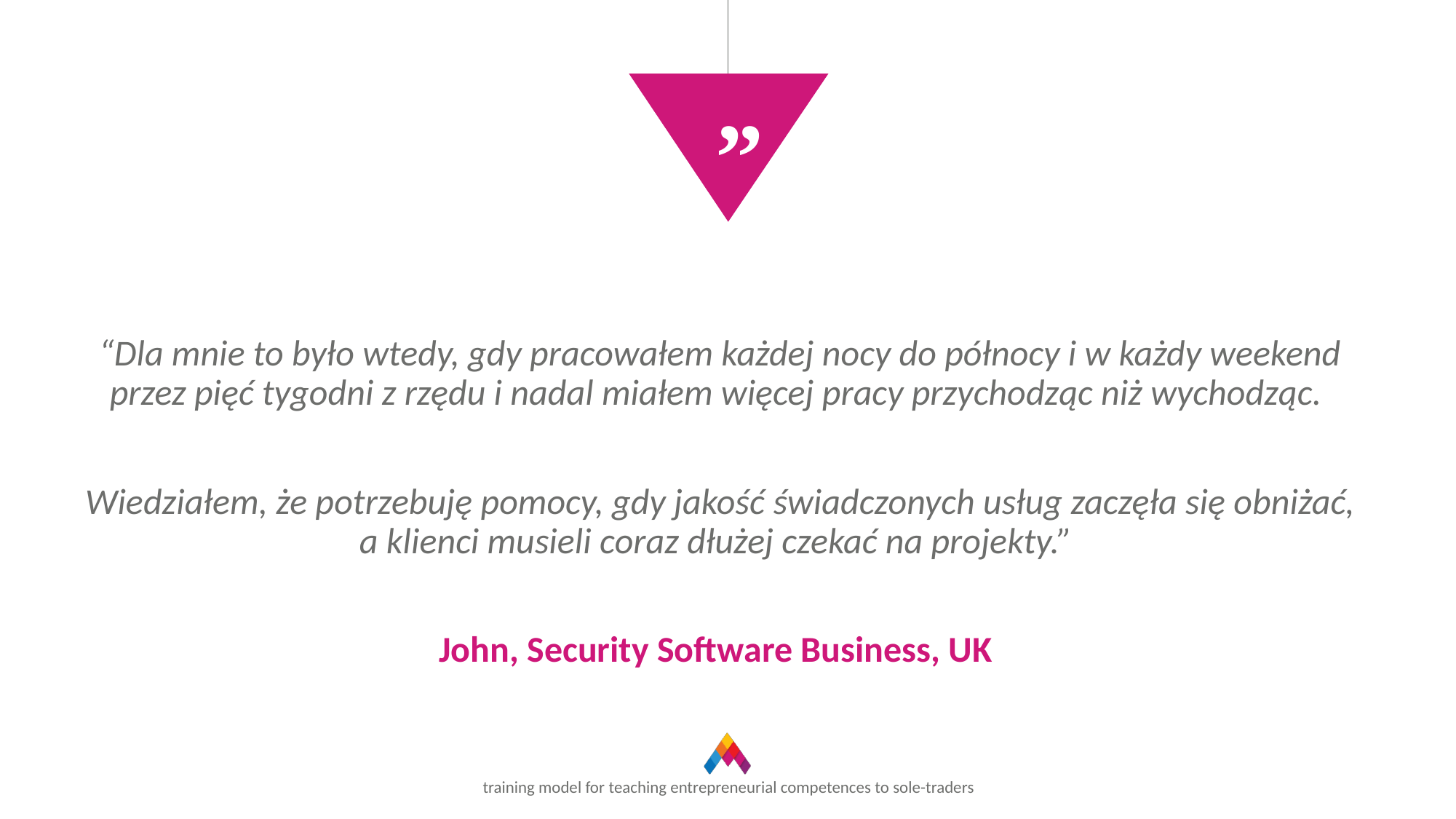

”
“Dla mnie to było wtedy, gdy pracowałem każdej nocy do północy i w każdy weekend przez pięć tygodni z rzędu i nadal miałem więcej pracy przychodząc niż wychodząc.

Wiedziałem, że potrzebuję pomocy, gdy jakość świadczonych usług zaczęła się obniżać, a klienci musieli coraz dłużej czekać na projekty.”

John, Security Software Business, UK